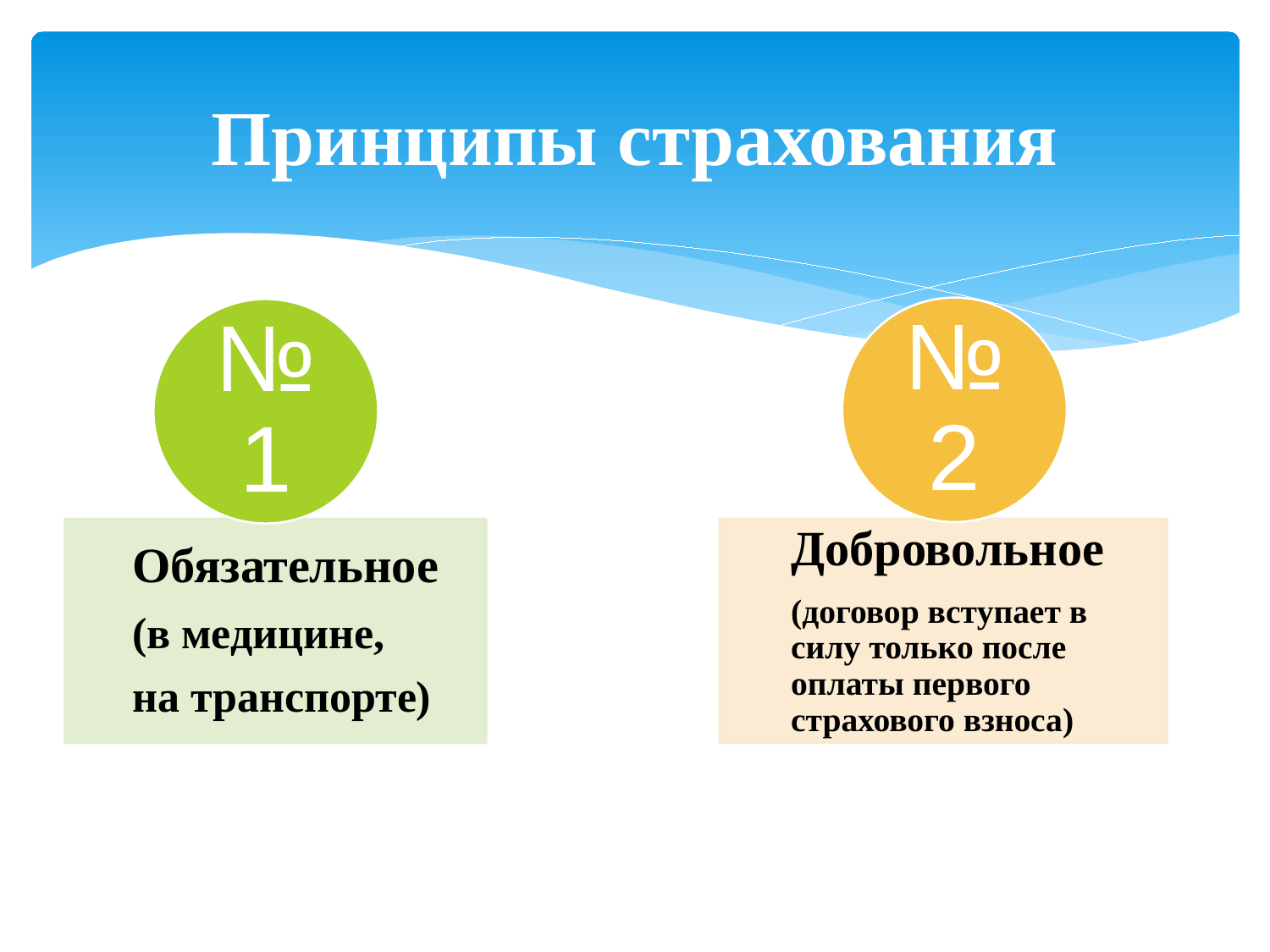

# Принципы страхования
Обязательное
(в медицине,
на транспорте)
№ 1
Добровольное
(договор вступает в силу только после оплаты первого страхового взноса)
№ 2